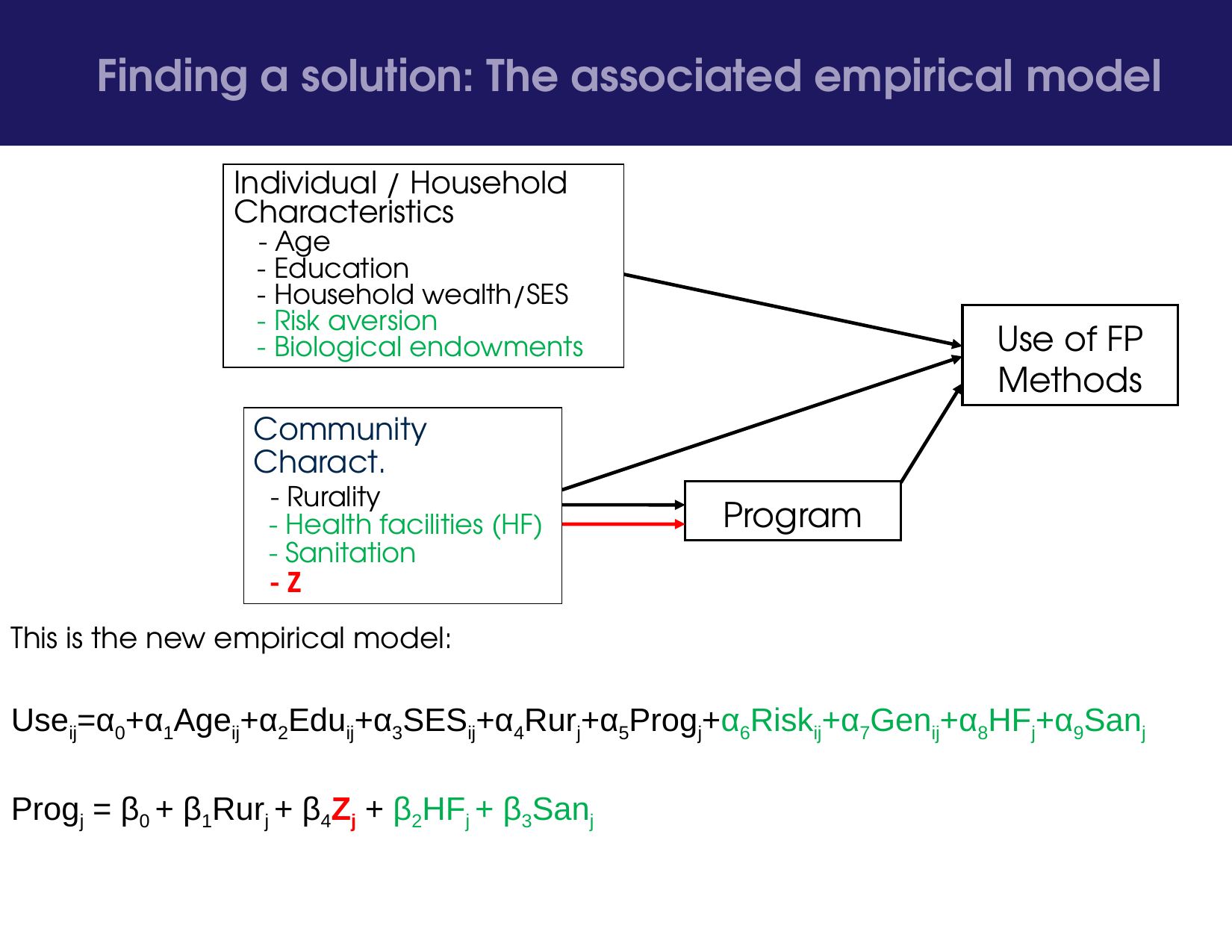

Finding a solution: The associated empirical model

Individual / Household Characteristics
   - Age
   - Education
   - Household wealth/SES
   - Risk aversion
   - Biological endowments

Use of FP Methods

Community Charact.
  - Rurality
  - Health facilities (HF)
  - Sanitation
  - Z
Program

This is the new empirical model:
Useij=α0+α1Ageij+α2Eduij+α3SESij+α4Rurj+α5Progj+α6Riskij+α7Genij+α8HFj+α9Sanj
Progj = β0 + β1Rurj + β4Zj + β2HFj + β3Sanj